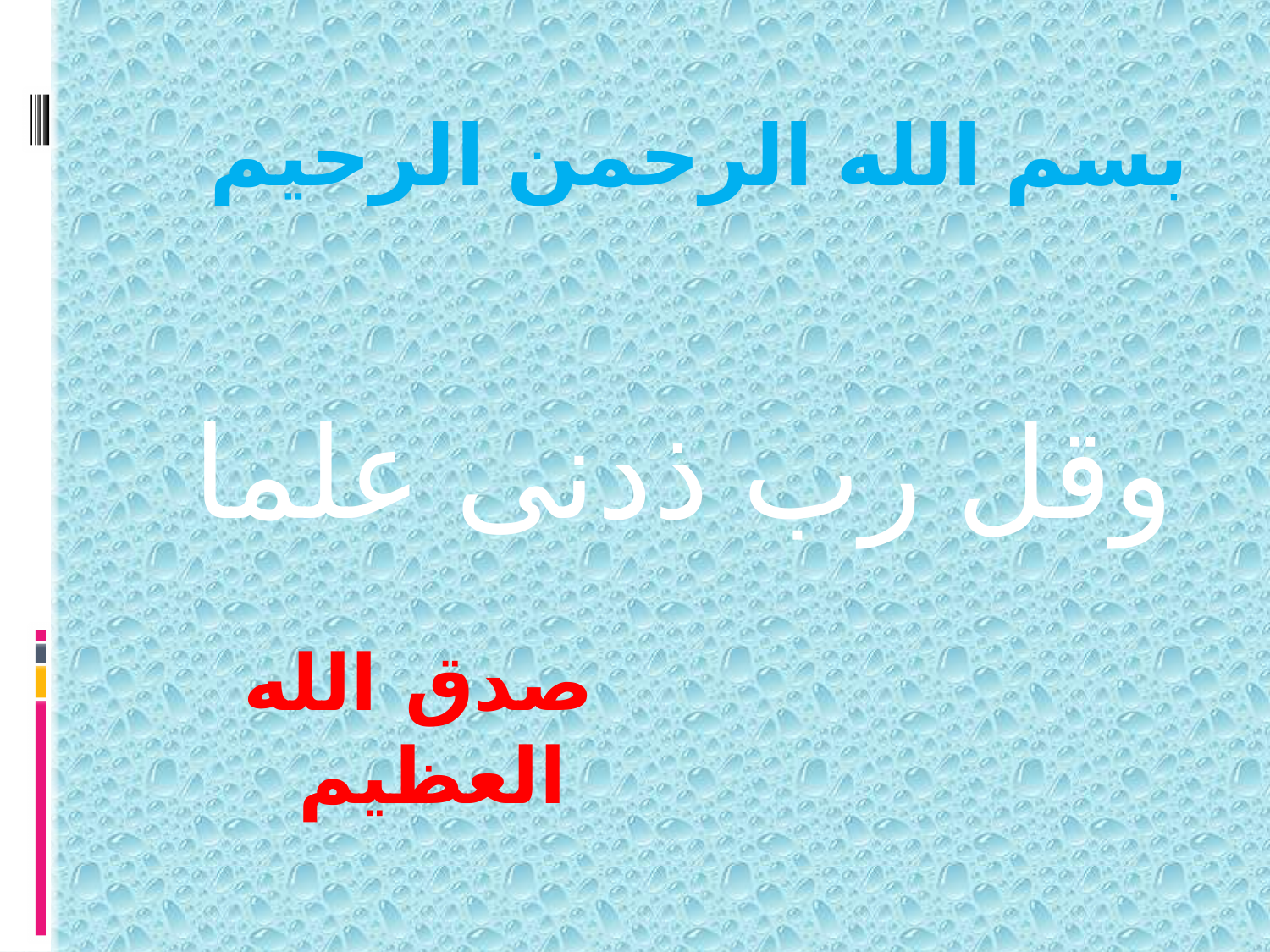

# بسم الله الرحمن الرحيم
وقل رب ذدنى علما
صدق الله العظيم